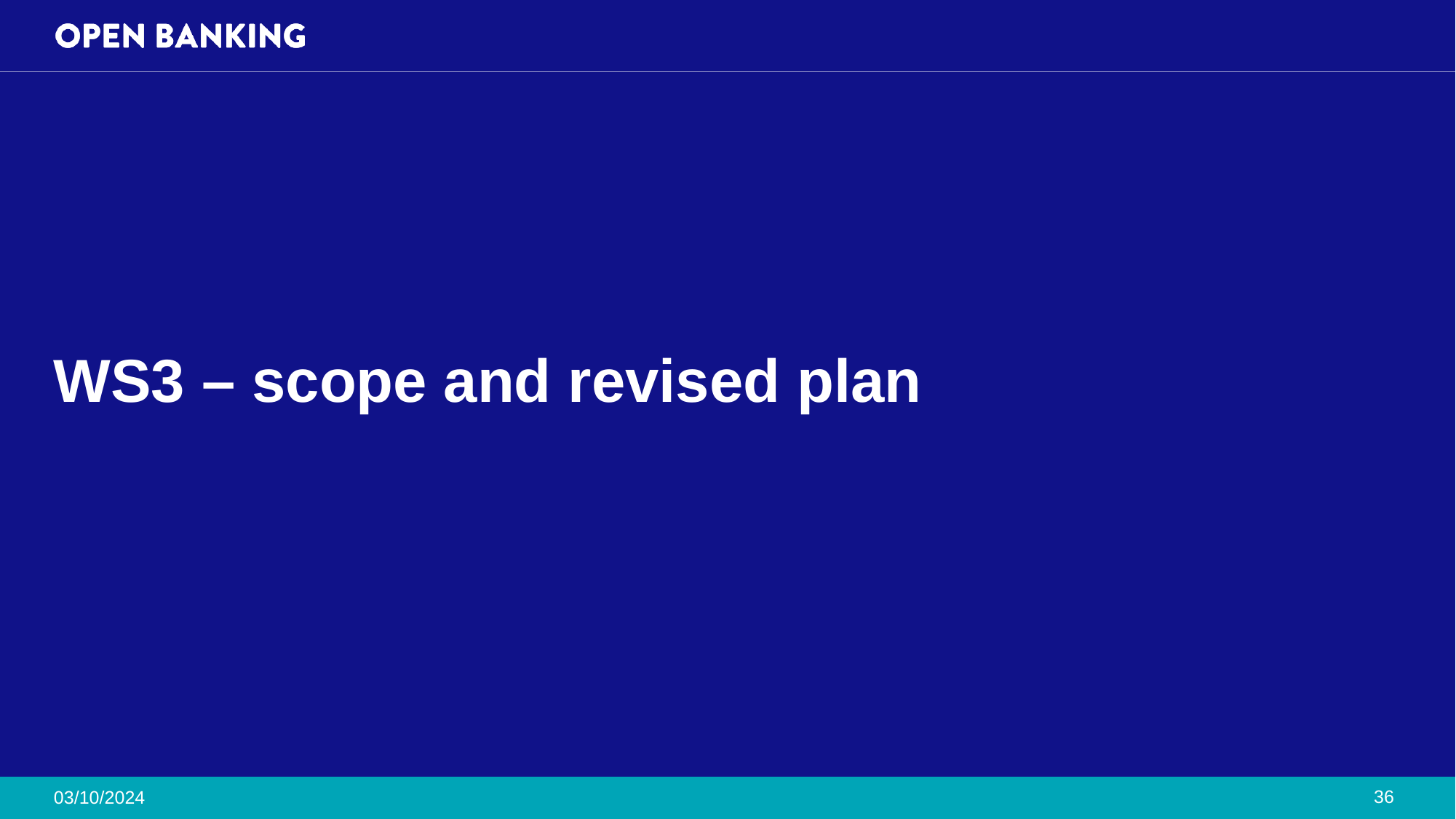

# WS3 – scope and revised plan

36
03/10/2024